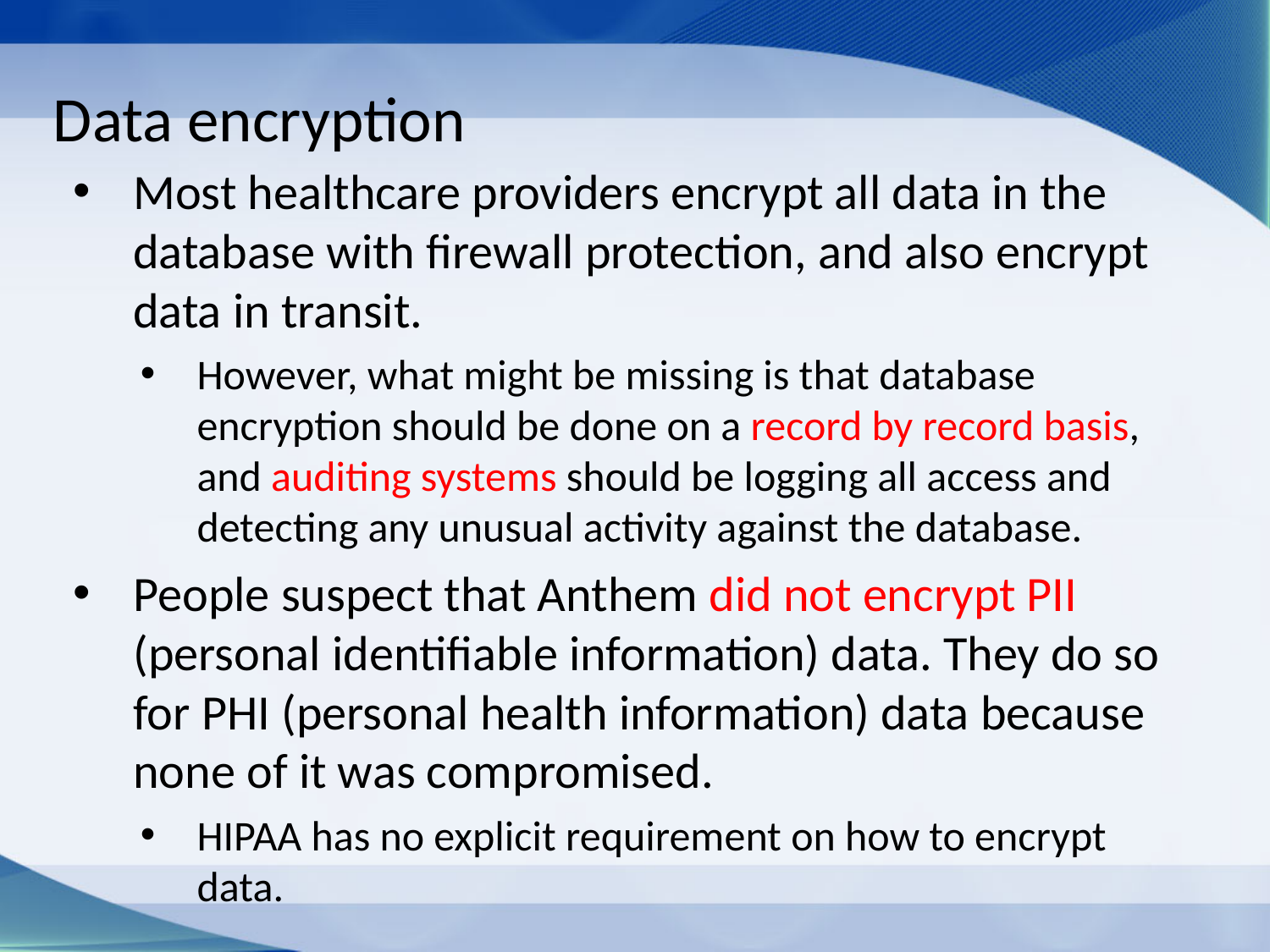

# Data encryption
Most healthcare providers encrypt all data in the database with firewall protection, and also encrypt data in transit.
However, what might be missing is that database encryption should be done on a record by record basis, and auditing systems should be logging all access and detecting any unusual activity against the database.
People suspect that Anthem did not encrypt PII (personal identifiable information) data. They do so for PHI (personal health information) data because none of it was compromised.
HIPAA has no explicit requirement on how to encrypt data.